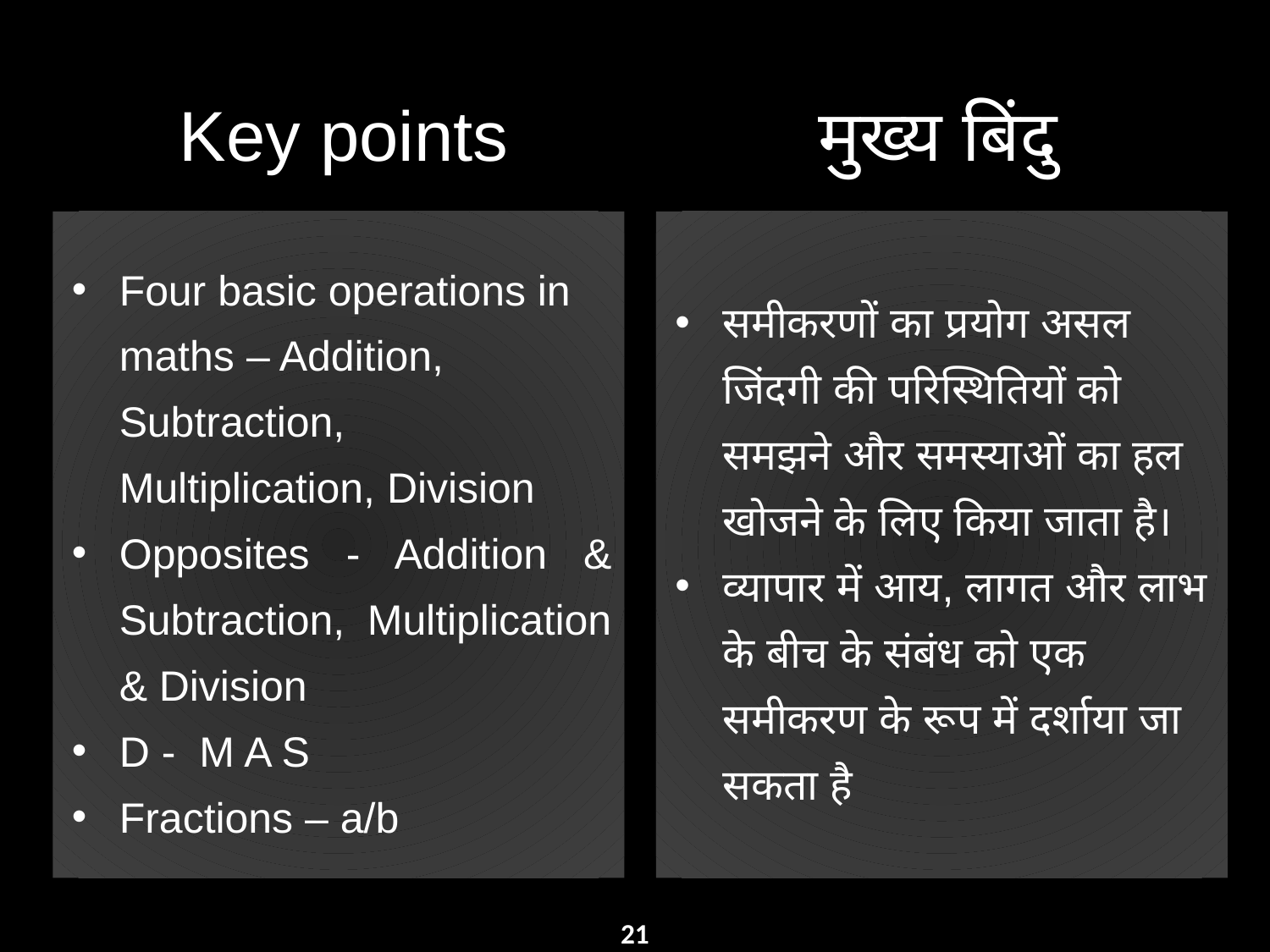

Key points
मुख्य बिंदु
Four basic operations in maths – Addition, Subtraction, Multiplication, Division
Opposites - Addition & Subtraction, Multiplication & Division
D -  M A S
Fractions – a/b
समीकरणों का प्रयोग असल जिंदगी की परि‍स्थि‍तियों को समझने और समस्याओं का हल खोजने के लिए किया जाता है।
व्यापार में आय, लागत और लाभ के बीच के संबंध को एक समीकरण के रूप में दर्शाया जा सकता है
21